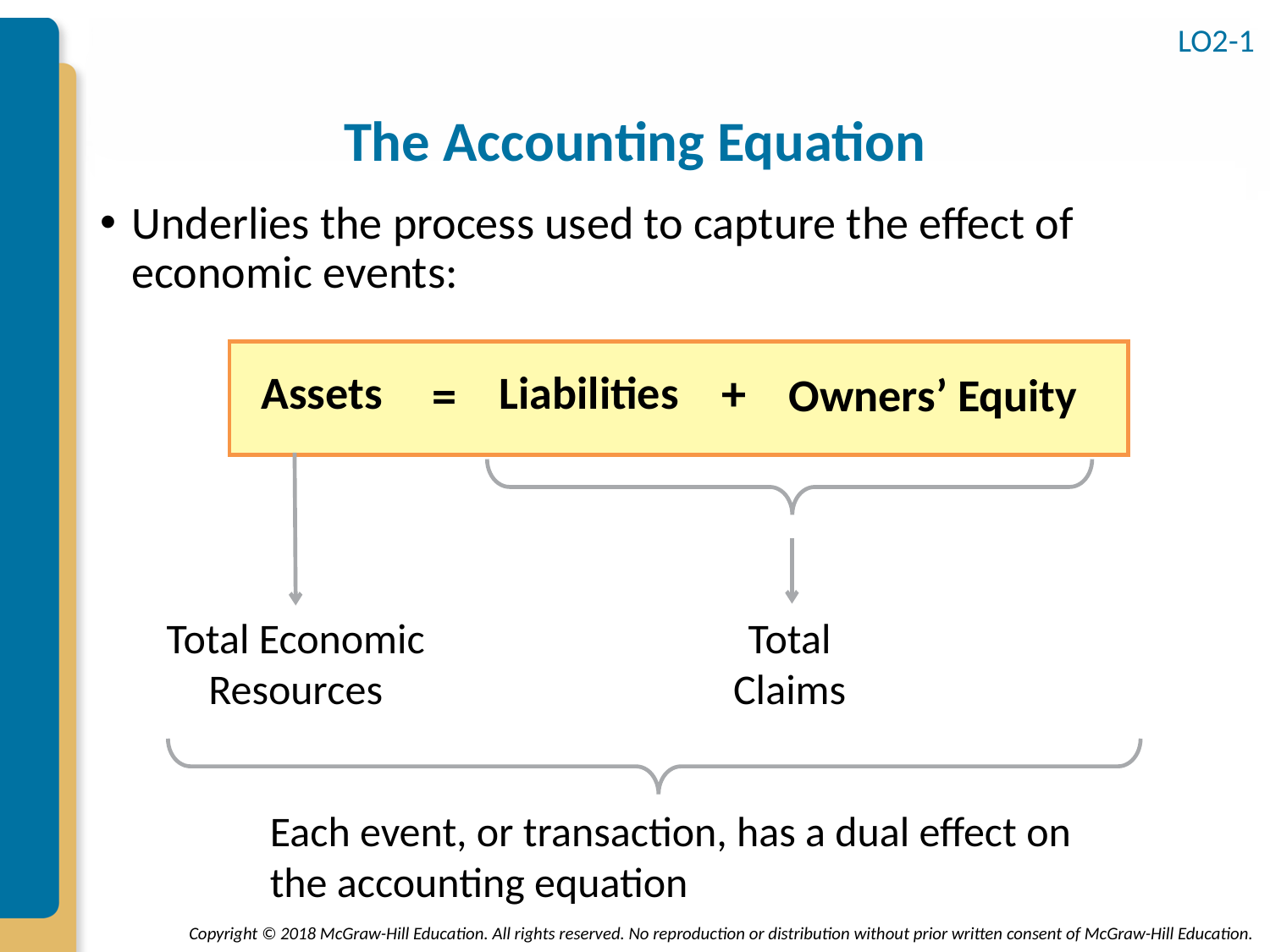

LO2-1
# The Accounting Equation

Underlies the process used to capture the effect of economic events:

+
Assets
=
Liabilities
Owners’ Equity
Total Claims
Total Economic Resources
Each event, or transaction, has a dual effect on the accounting equation